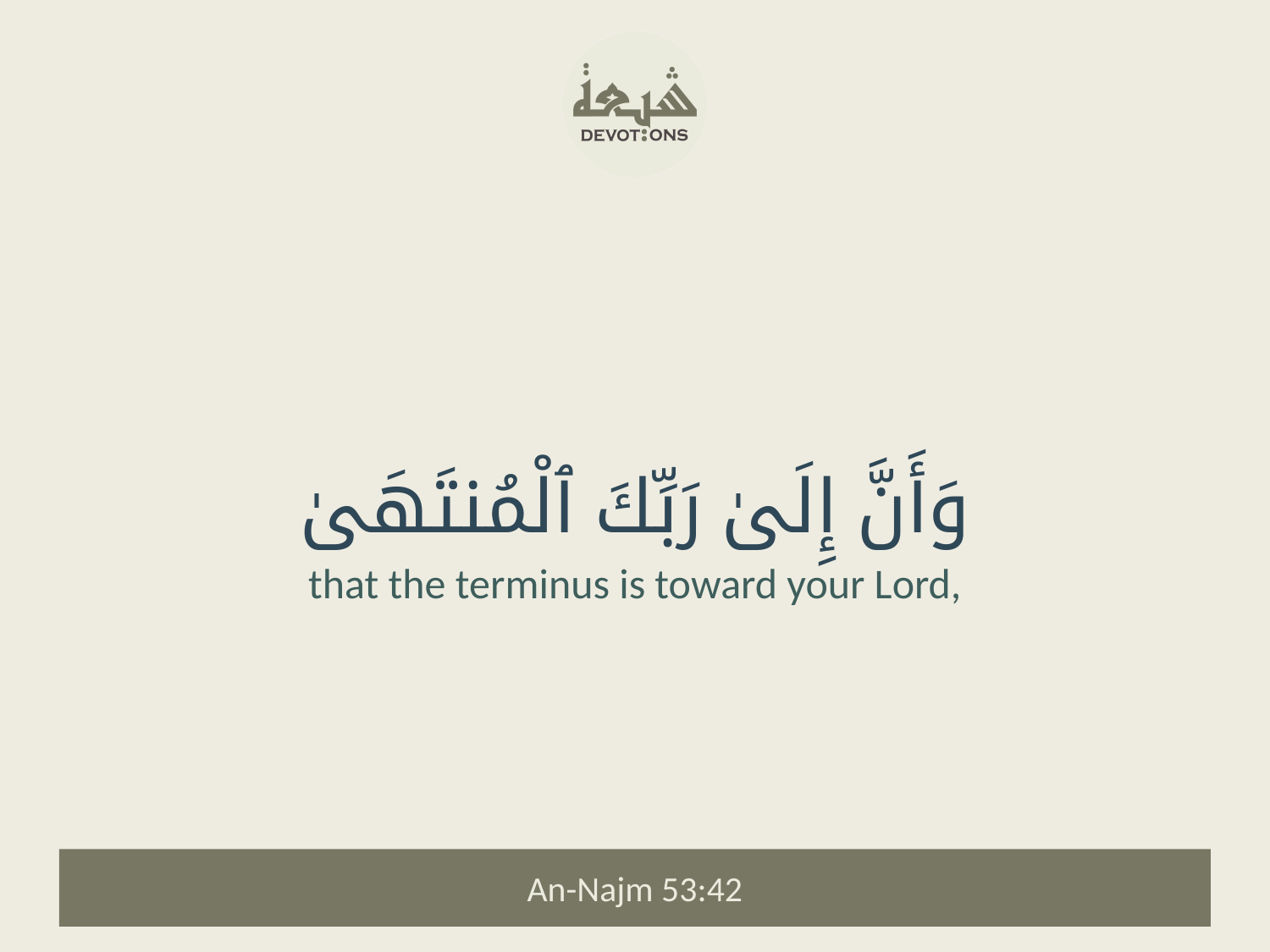

وَأَنَّ إِلَىٰ رَبِّكَ ٱلْمُنتَهَىٰ
that the terminus is toward your Lord,
An-Najm 53:42